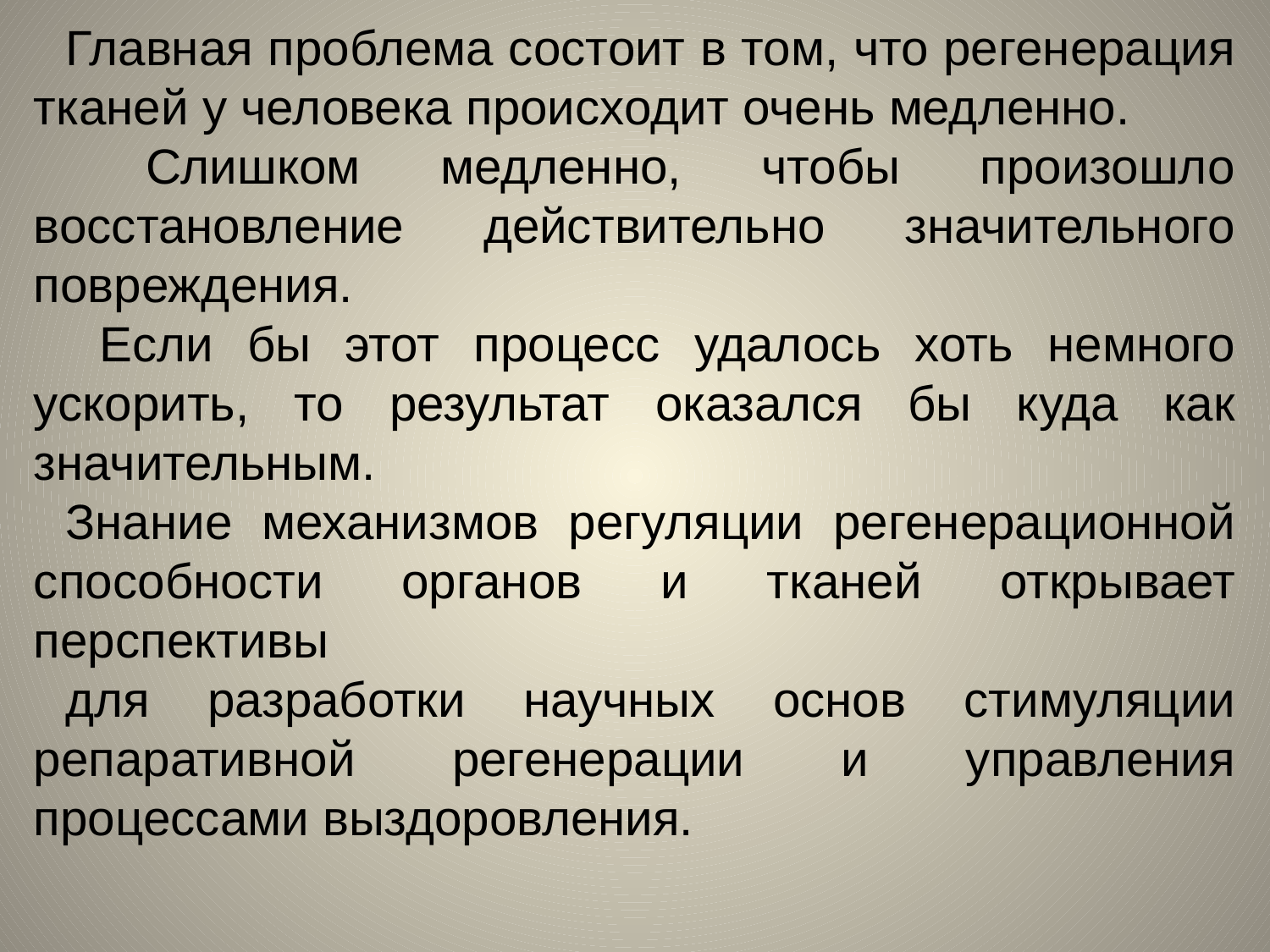

Главная проблема состоит в том, что регенерация тканей у человека происходит очень медленно.
 Слишком медленно, чтобы произошло восстановление действительно значительного повреждения.
 Если бы этот процесс удалось хоть немного ускорить, то результат оказался бы куда как значительным.
Знание механизмов регуляции регенерационной способности органов и тканей открывает перспективы
для разработки научных основ стимуляции репаративной регенерации и управления процессами выздоровления.